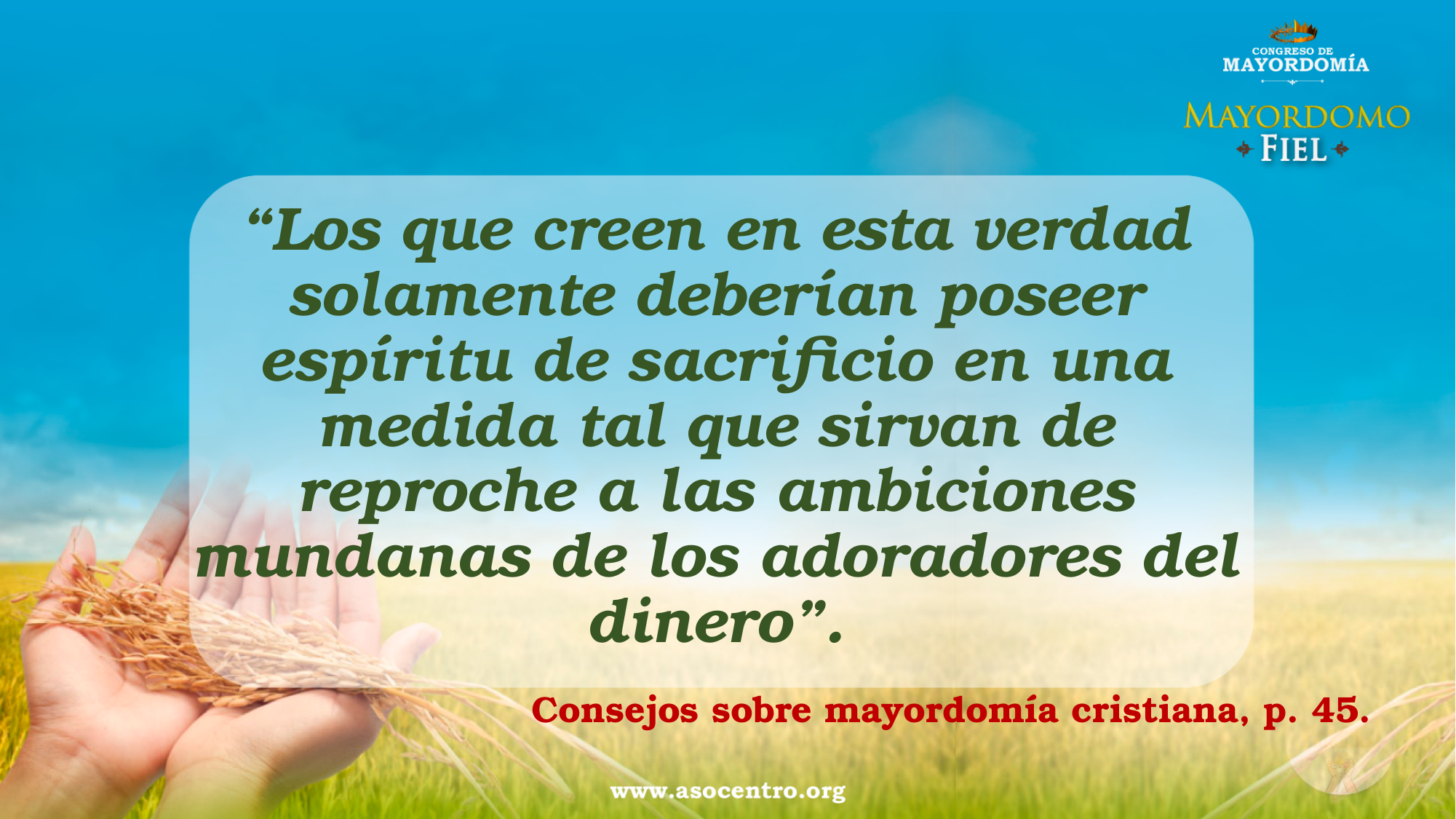

“Los que creen en esta verdad solamente deberían poseer espíritu de sacrificio en una medida tal que sirvan de reproche a las ambiciones mundanas de los adoradores del dinero”.
Consejos sobre mayordomía cristiana, p. 45.